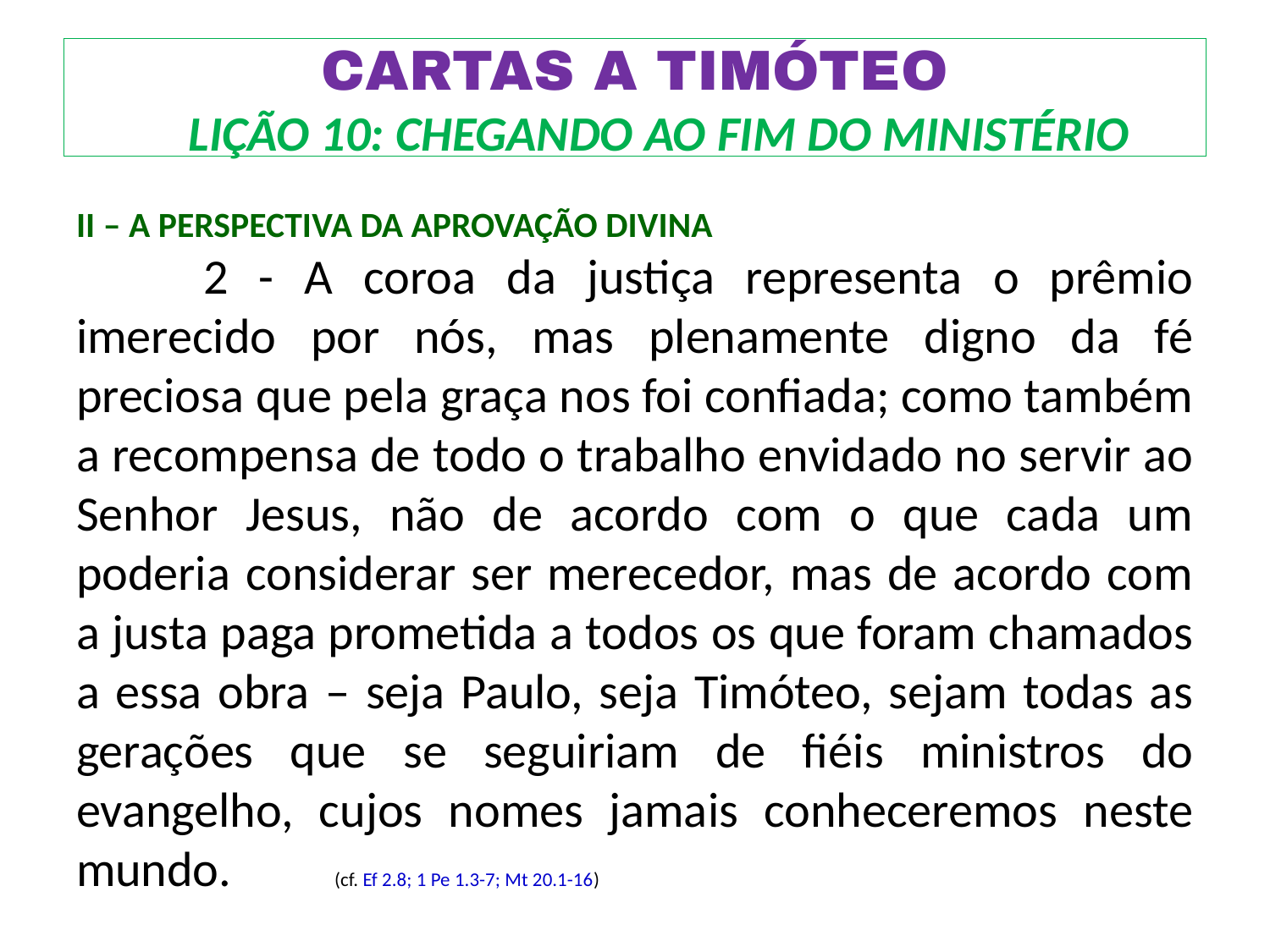

# CARTAS A TIMÓTEO LIÇÃO 10: CHEGANDO AO FIM DO MINISTÉRIO
II – A PERSPECTIVA DA APROVAÇÃO DIVINA
	2 - A coroa da justiça representa o prêmio imerecido por nós, mas plenamente digno da fé preciosa que pela graça nos foi confiada; como também a recompensa de todo o trabalho envidado no servir ao Senhor Jesus, não de acordo com o que cada um poderia considerar ser merecedor, mas de acordo com a justa paga prometida a todos os que foram chamados a essa obra – seja Paulo, seja Timóteo, sejam todas as gerações que se seguiriam de fiéis ministros do evangelho, cujos nomes jamais conheceremos neste mundo.	 (cf. Ef 2.8; 1 Pe 1.3-7; Mt 20.1-16)